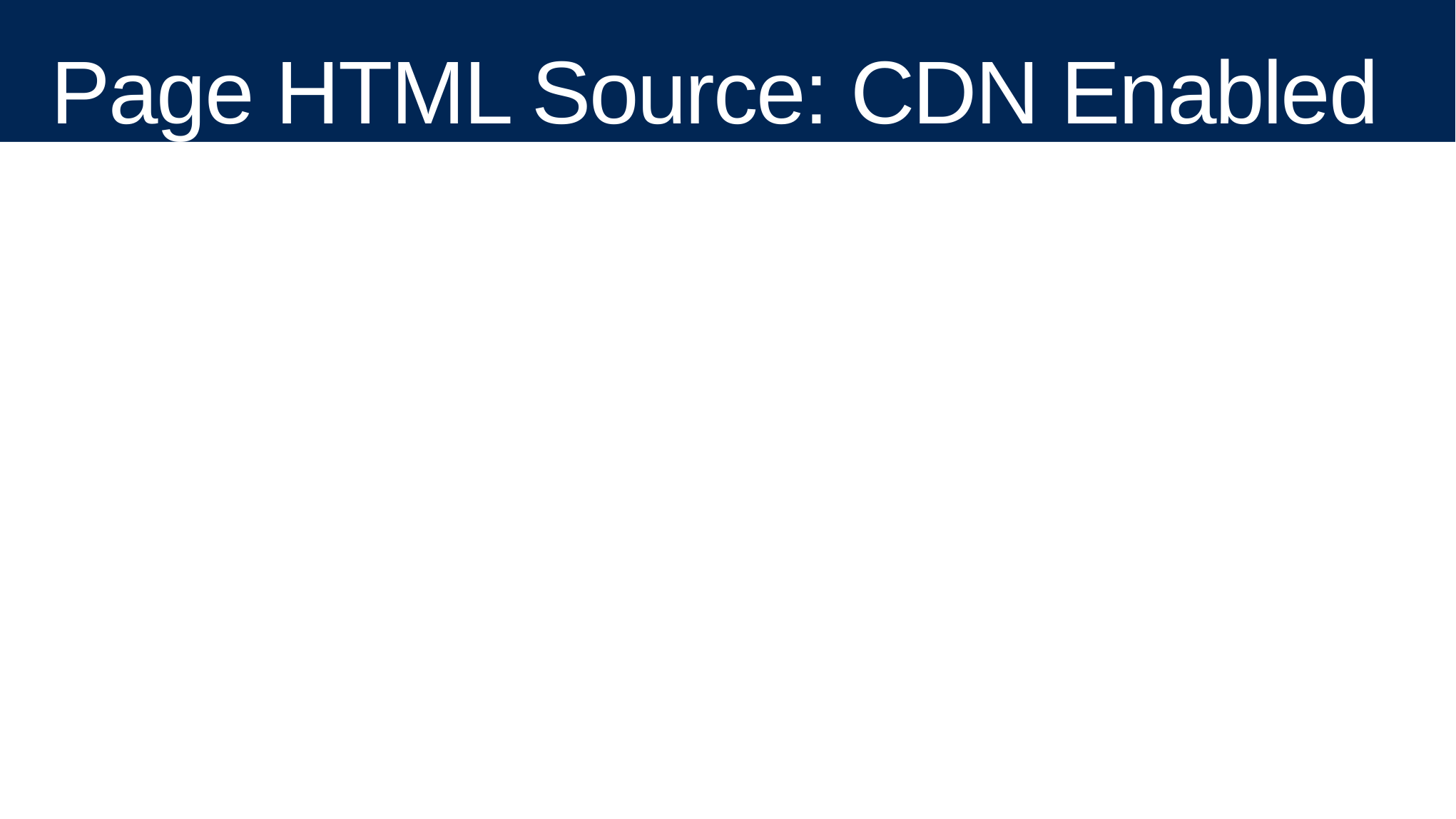

# Page HTML Source: CDN Enabled
…
<head>
<script src=“http://mycdn.com/_layouts/15/init.js"></script>
<script src="http://mycdn.com/_layouts/15/1033/initstrings.js"></script>
<script src="http://mycdn.com/_layouts/15/core.js"></script>
…